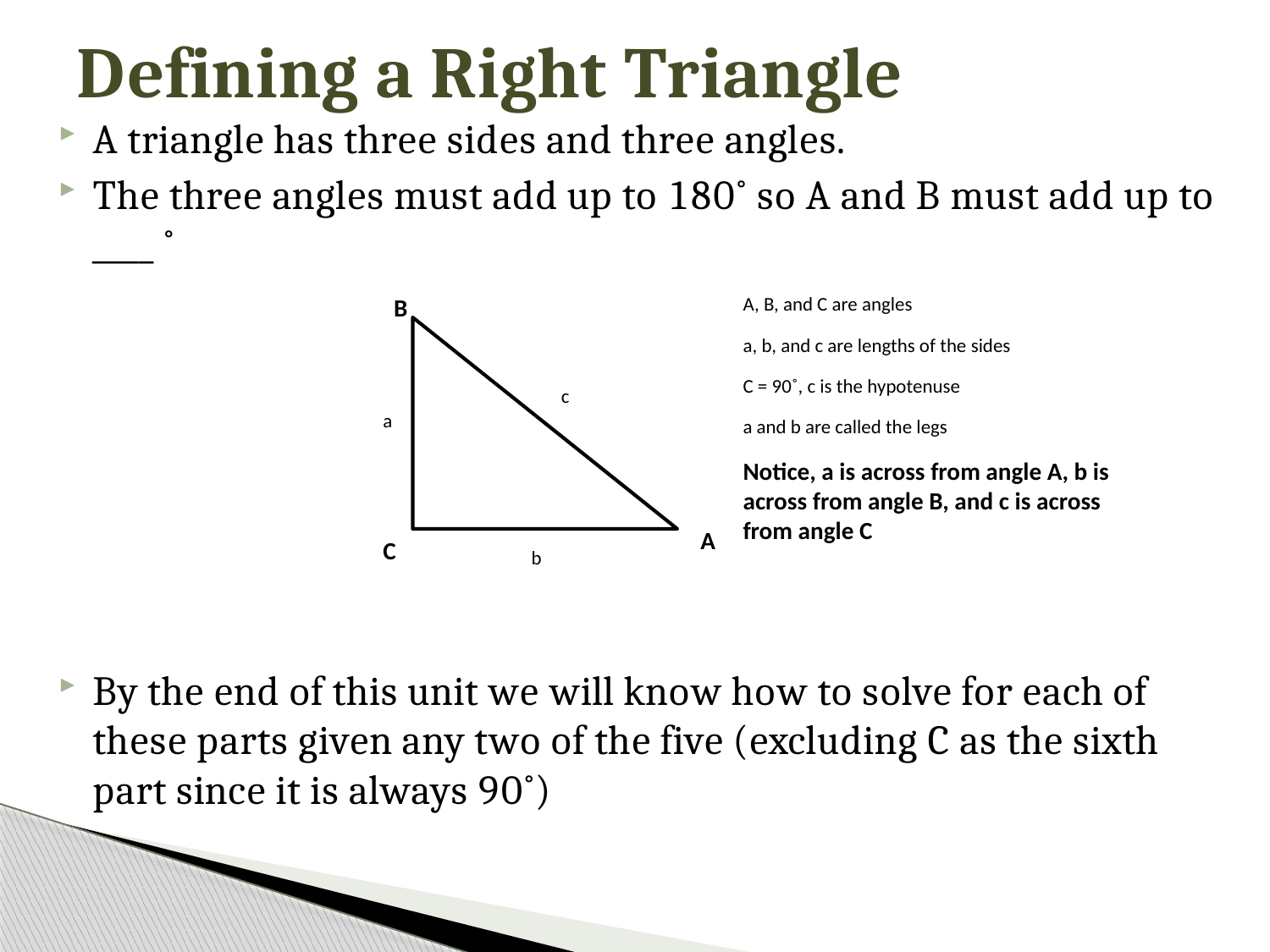

# Defining a Right Triangle
A triangle has three sides and three angles.
The three angles must add up to 180˚ so A and B must add up to ____ ˚

By the end of this unit we will know how to solve for each of these parts given any two of the five (excluding C as the sixth part since it is always 90˚)
B
A, B, and C are angles
a, b, and c are lengths of the sides
C = 90˚, c is the hypotenuse
a and b are called the legs
Notice, a is across from angle A, b is across from angle B, and c is across from angle C

c
a
A
C
b